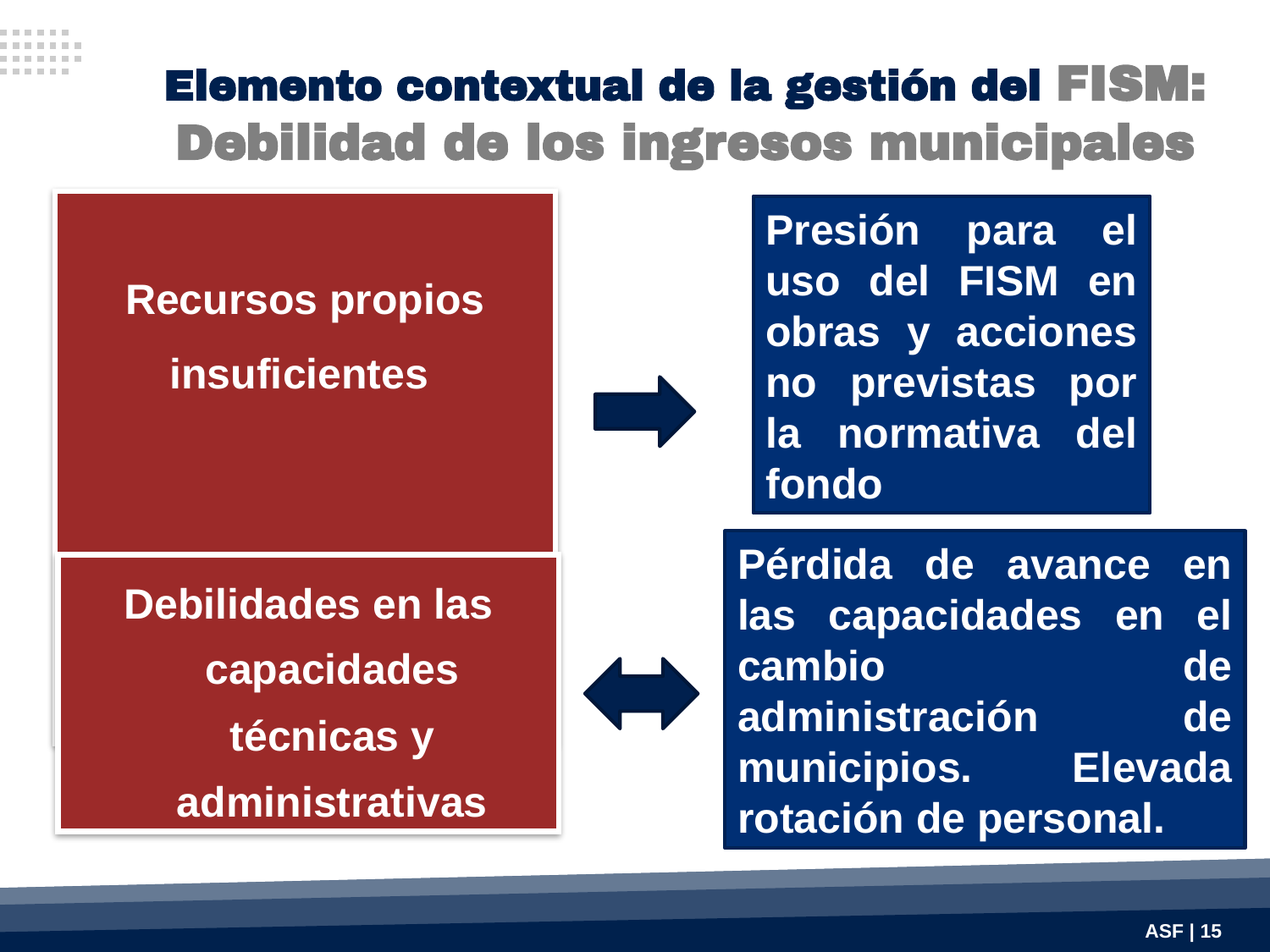

Elemento contextual de la gestión del FISM:
Debilidad de los ingresos municipales

Recursos propios
 insuficientes

Presión para el uso del FISM en obras y acciones no previstas por la normativa del fondo

Pérdida de avance en las capacidades en el cambio de administración de municipios. Elevada rotación de personal.
Debilidades en las capacidades técnicas y administrativas

ASF | 15